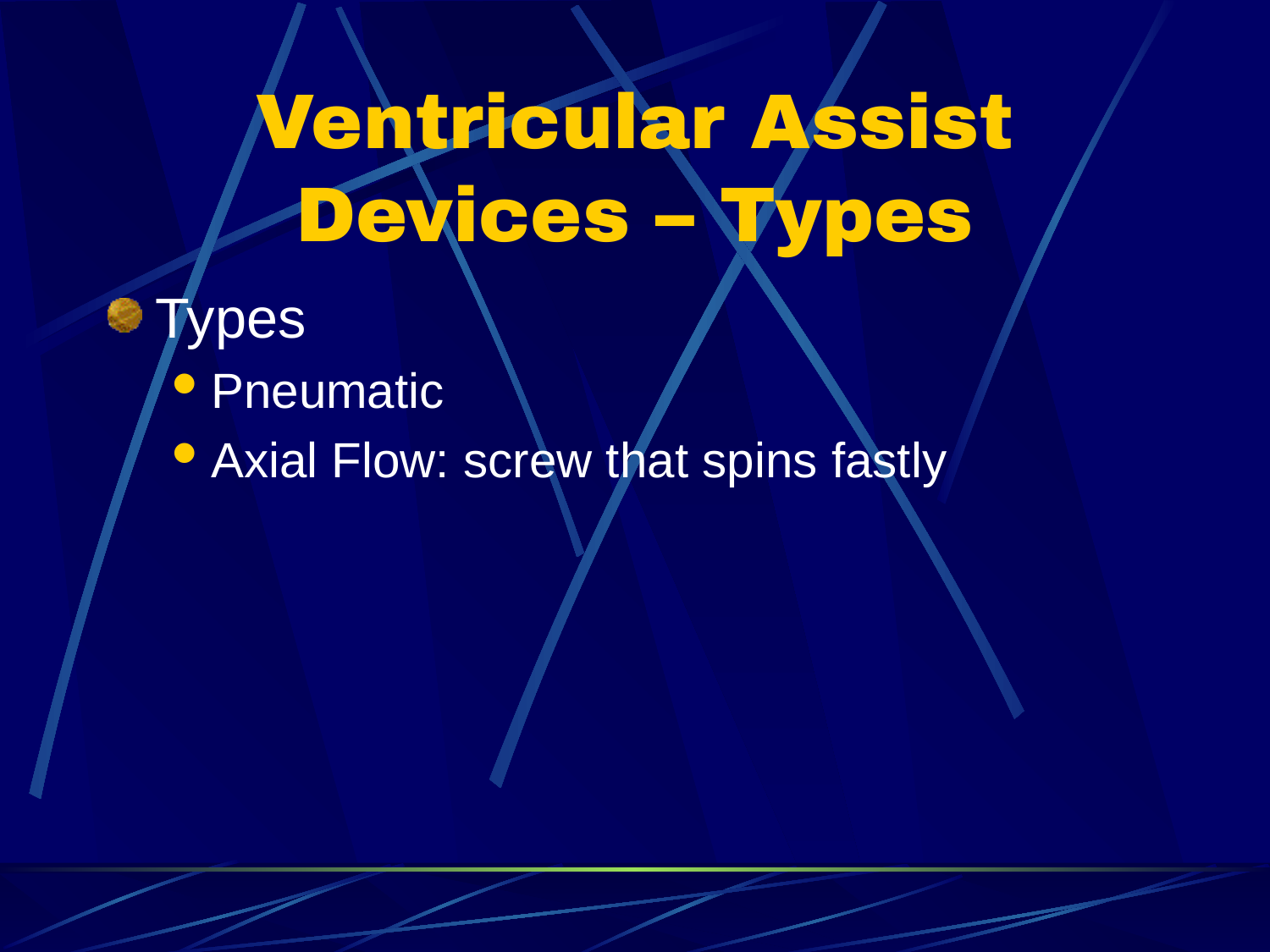

# Ventricular Assist Devices – Types
Types
Pneumatic
Axial Flow: screw that spins fastly